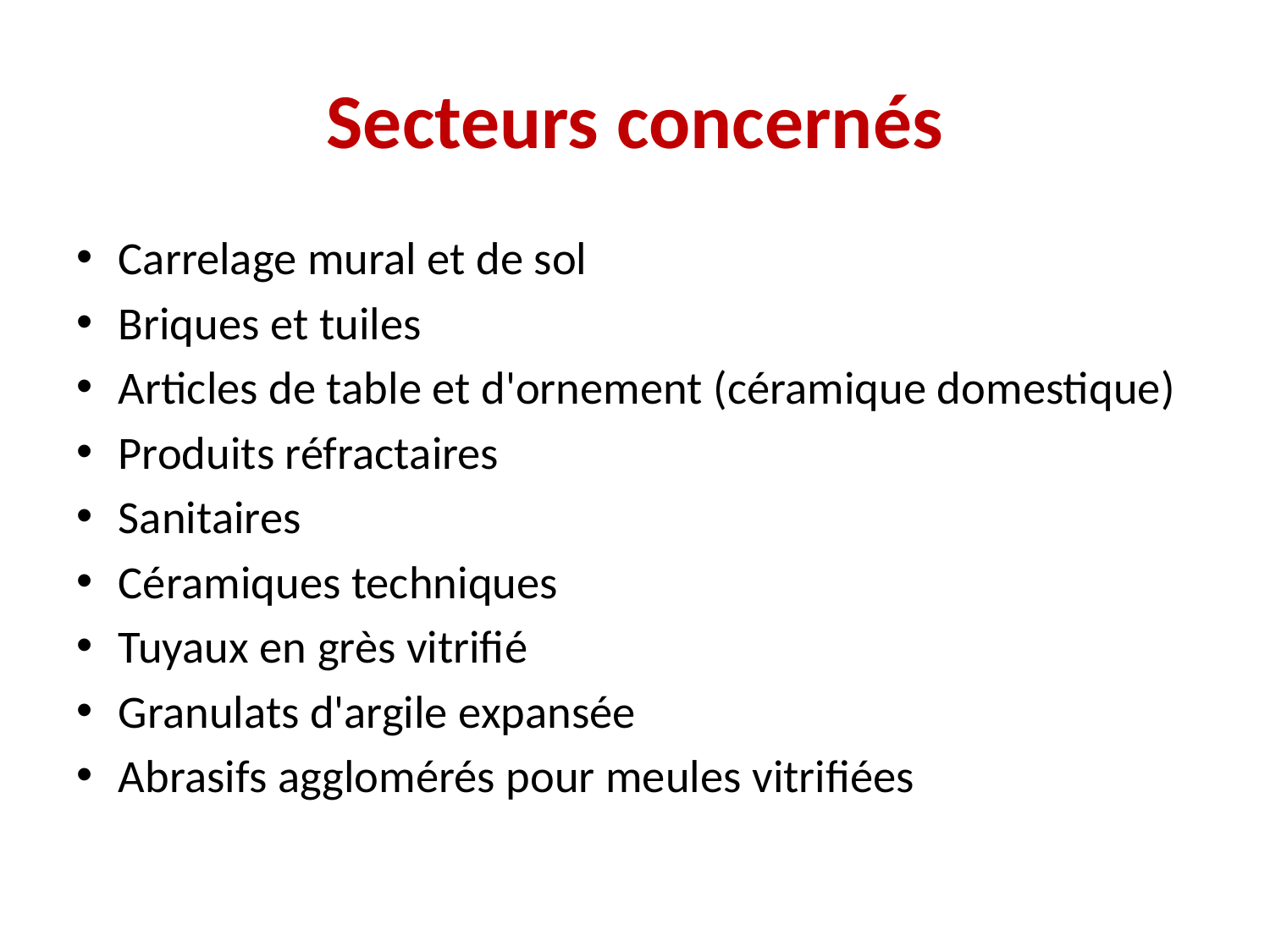

# Secteurs concernés
Carrelage mural et de sol
Briques et tuiles
Articles de table et d'ornement (céramique domestique)
Produits réfractaires
Sanitaires
Céramiques techniques
Tuyaux en grès vitrifié
Granulats d'argile expansée
Abrasifs agglomérés pour meules vitrifiées